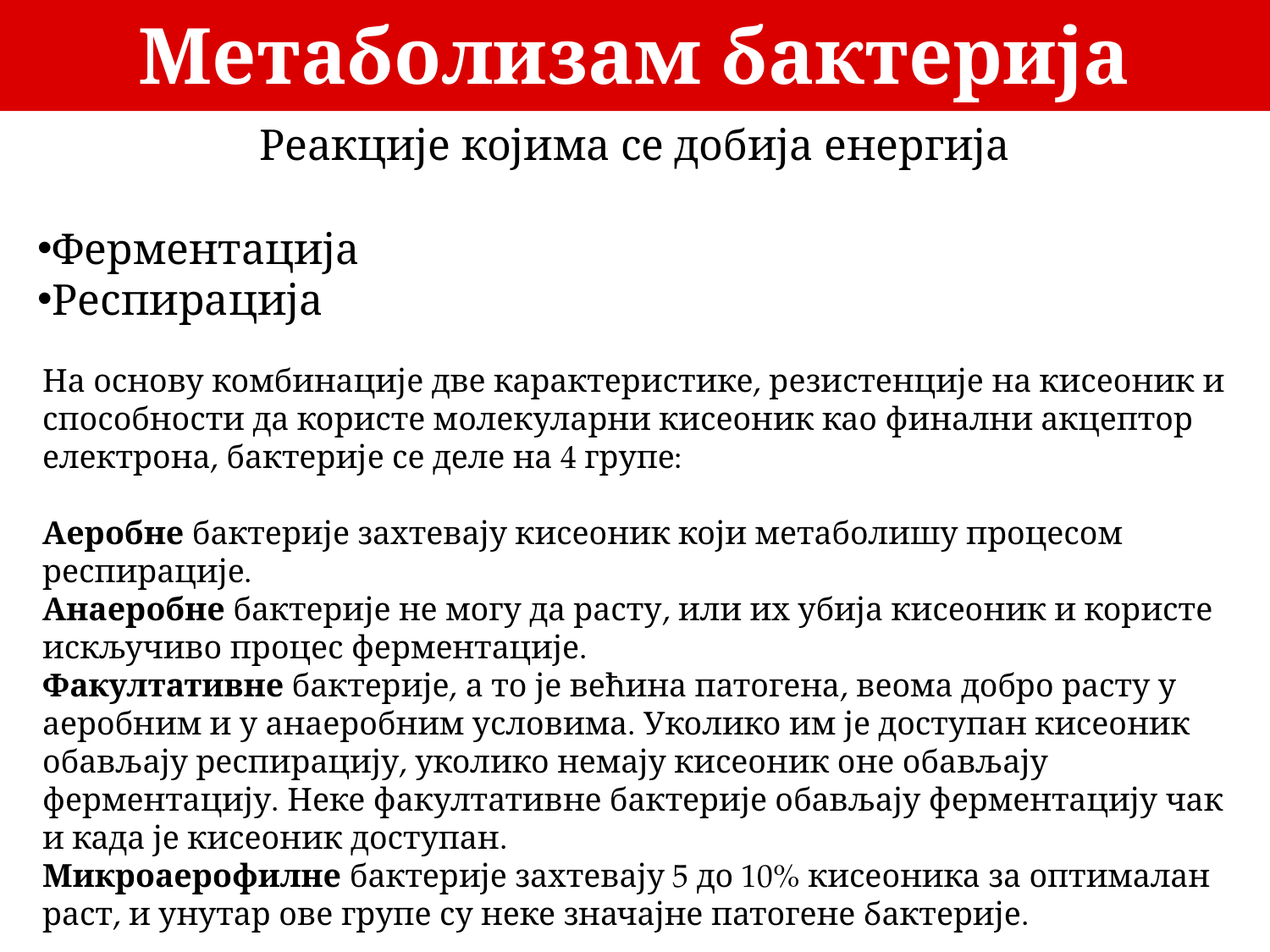

Метаболизам бактерија
Реакције којима се добија енергија
Ферментација
Респирација

На основу комбинације две карактеристике, резистенције на кисеоник и способности да користе молекуларни кисеоник као финални акцептор електрона, бактерије се деле на 4 групе:

Аеробне бактерије захтевају кисеоник који метаболишу процесом респирације.
Анаеробне бактерије не могу да расту, или их убија кисеоник и користе искључиво процес ферментације.
Факултативне бактерије, а то је већина патогена, веома добро расту у аеробним и у анаеробним условима. Уколико им је доступан кисеоник обављају респирацију, уколико немају кисеоник оне обављају ферментацију. Неке факултативне бактерије обављају ферментацију чак и када је кисеоник доступан.
Микроаерофилне бактерије захтевају 5 до 10% кисеоника за оптималан раст, и унутар ове групе су неке значајне патогене бактерије.